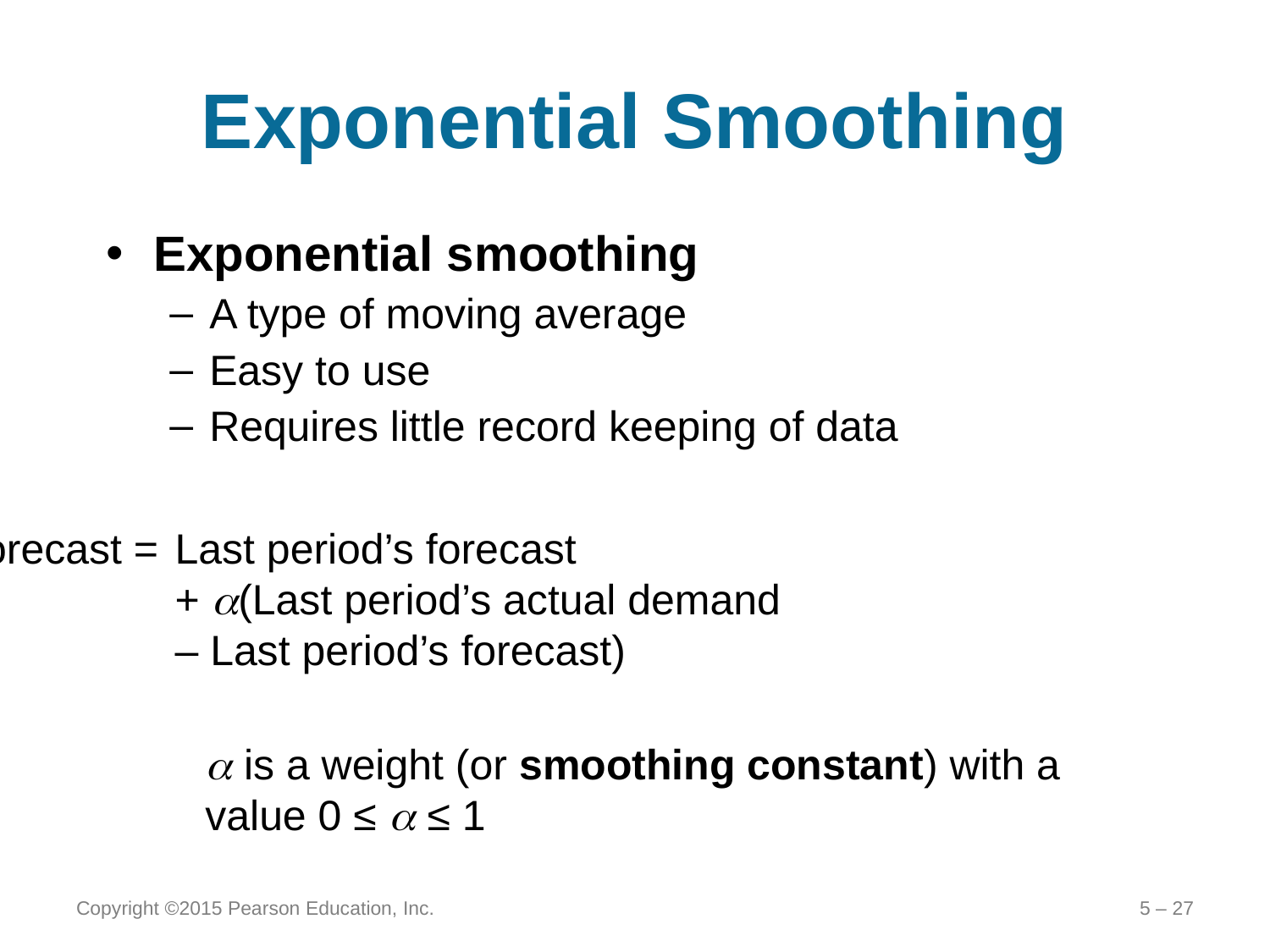

# Exponential Smoothing
Exponential smoothing
A type of moving average
Easy to use
Requires little record keeping of data

New forecast =	Last period’s forecast
	+ α(Last period’s actual demand
	– Last period’s forecast)
α is a weight (or smoothing constant) with a value 0 ≤ α ≤ 1
Copyright ©2015 Pearson Education, Inc.
5 – 27